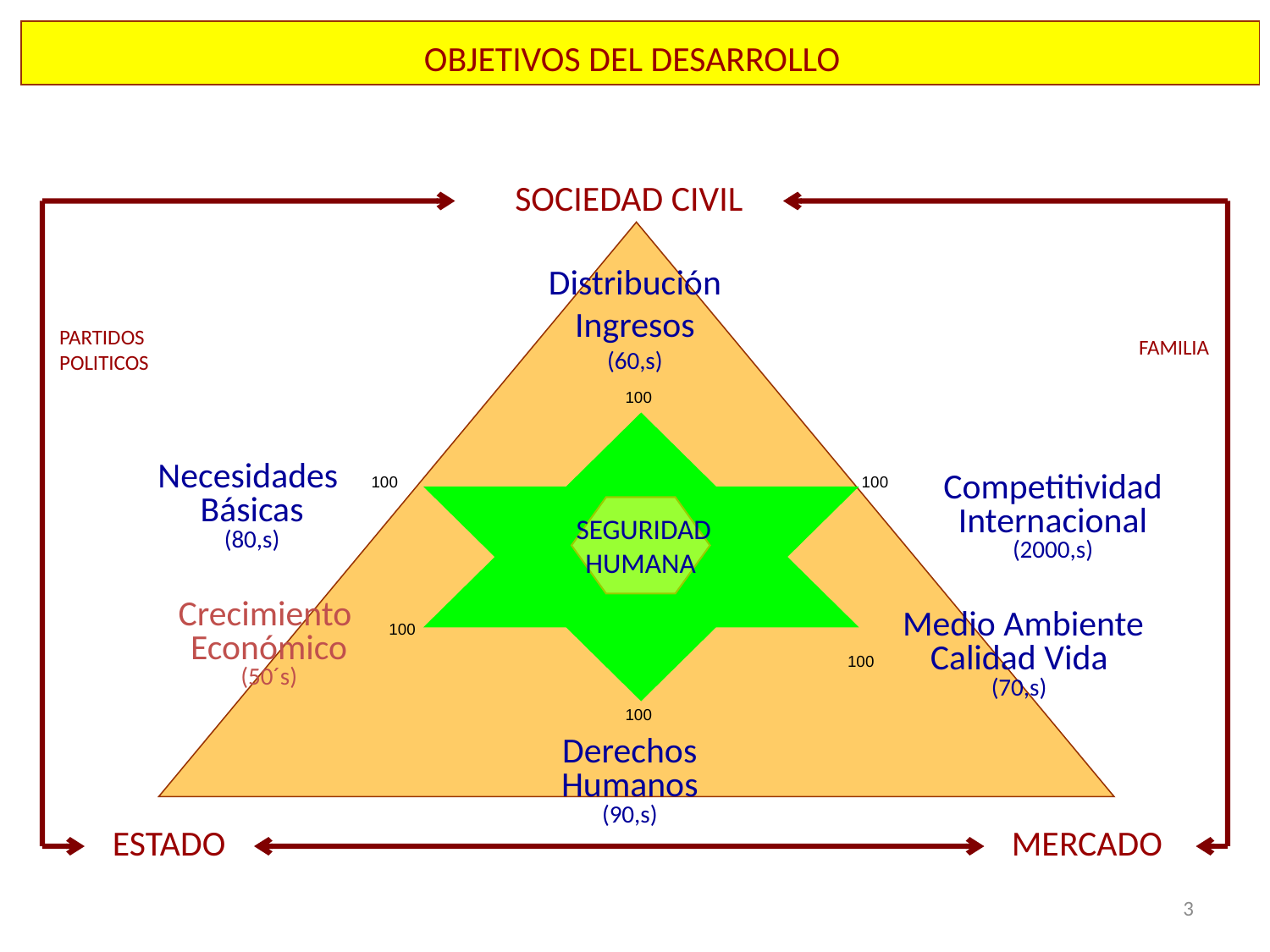

OBJETIVOS DEL DESARROLLO
SOCIEDAD CIVIL

ESTADO
MERCADO

PARTIDOS
POLITICOS
FAMILIA

Distribución
Ingresos
(60,s)

100

Necesidades
Básicas
(80,s)
100
100
Competitividad
Internacional
(2000,s)

 SEGURIDAD
HUMANA
Crecimiento
Económico
(50´s)
 Medio Ambiente
Calidad Vida
(70,s)
100
100
100
Derechos
Humanos
(90,s)

3